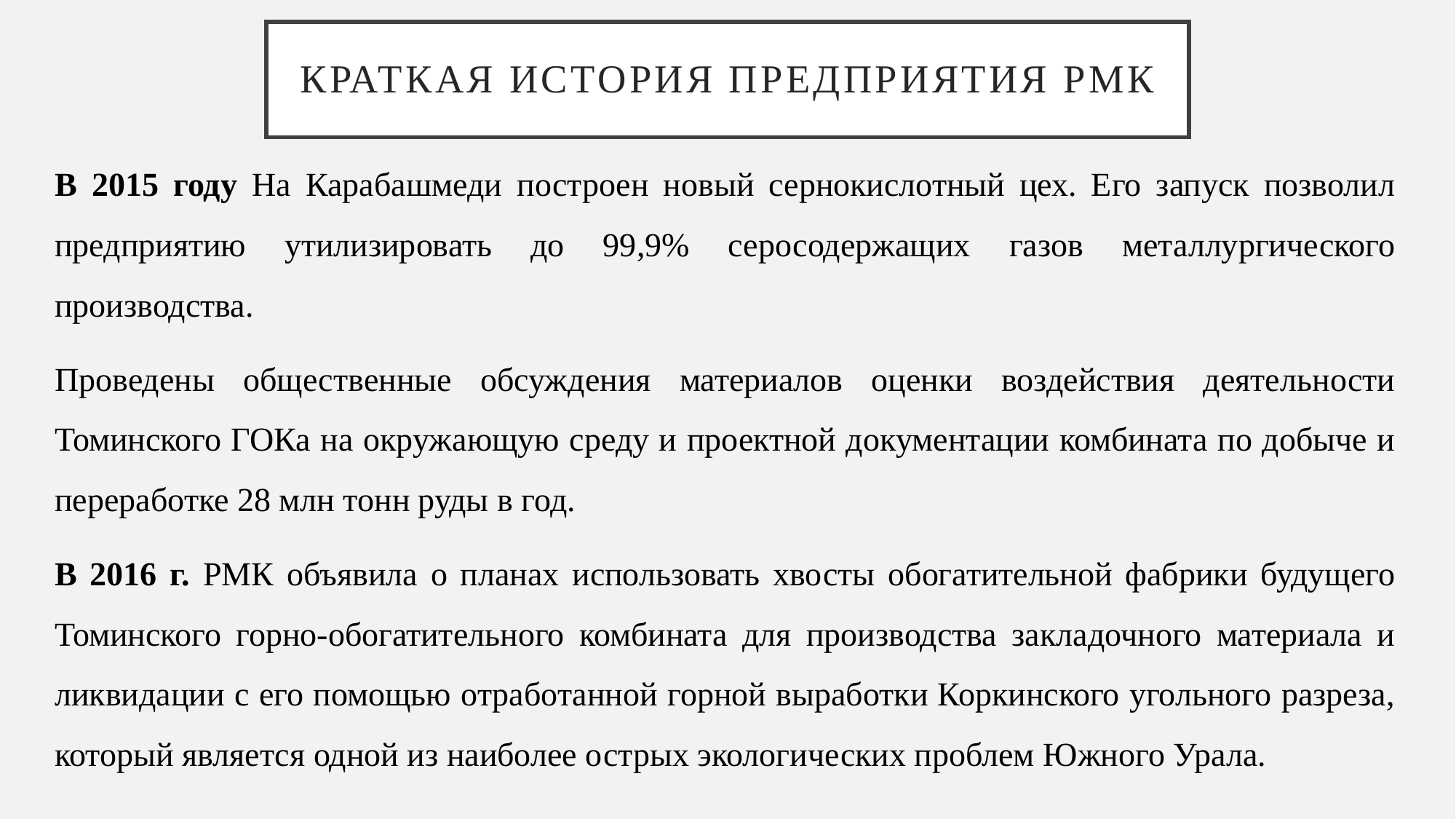

# Краткая история предприятия РМК
В 2015 году На Карабашмеди построен новый сернокислотный цех. Его запуск позволил предприятию утилизировать до 99,9% серосодержащих газов металлургического производства.
Проведены общественные обсуждения материалов оценки воздействия деятельности Томинского ГОКа на окружающую среду и проектной документации комбината по добыче и переработке 28 млн тонн руды в год.
В 2016 г. РМК объявила о планах использовать хвосты обогатительной фабрики будущего Томинского горно-обогатительного комбината для производства закладочного материала и ликвидации с его помощью отработанной горной выработки Коркинского угольного разреза, который является одной из наиболее острых экологических проблем Южного Урала.